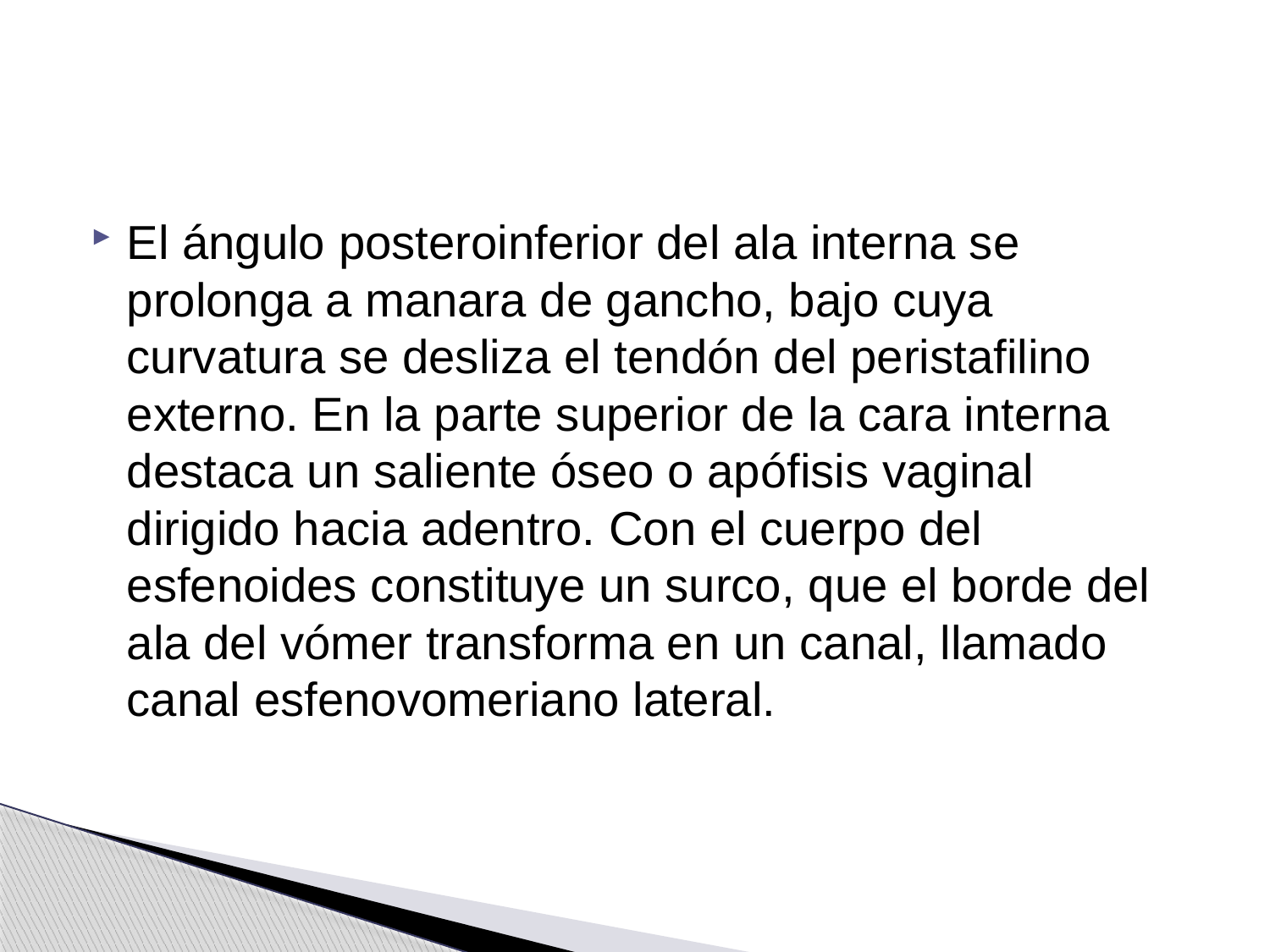

#
El ángulo posteroinferior del ala interna se prolonga a manara de gancho, bajo cuya curvatura se desliza el tendón del peristafilino externo. En la parte superior de la cara interna destaca un saliente óseo o apófisis vaginal dirigido hacia adentro. Con el cuerpo del esfenoides constituye un surco, que el borde del ala del vómer transforma en un canal, llamado canal esfenovomeriano lateral.